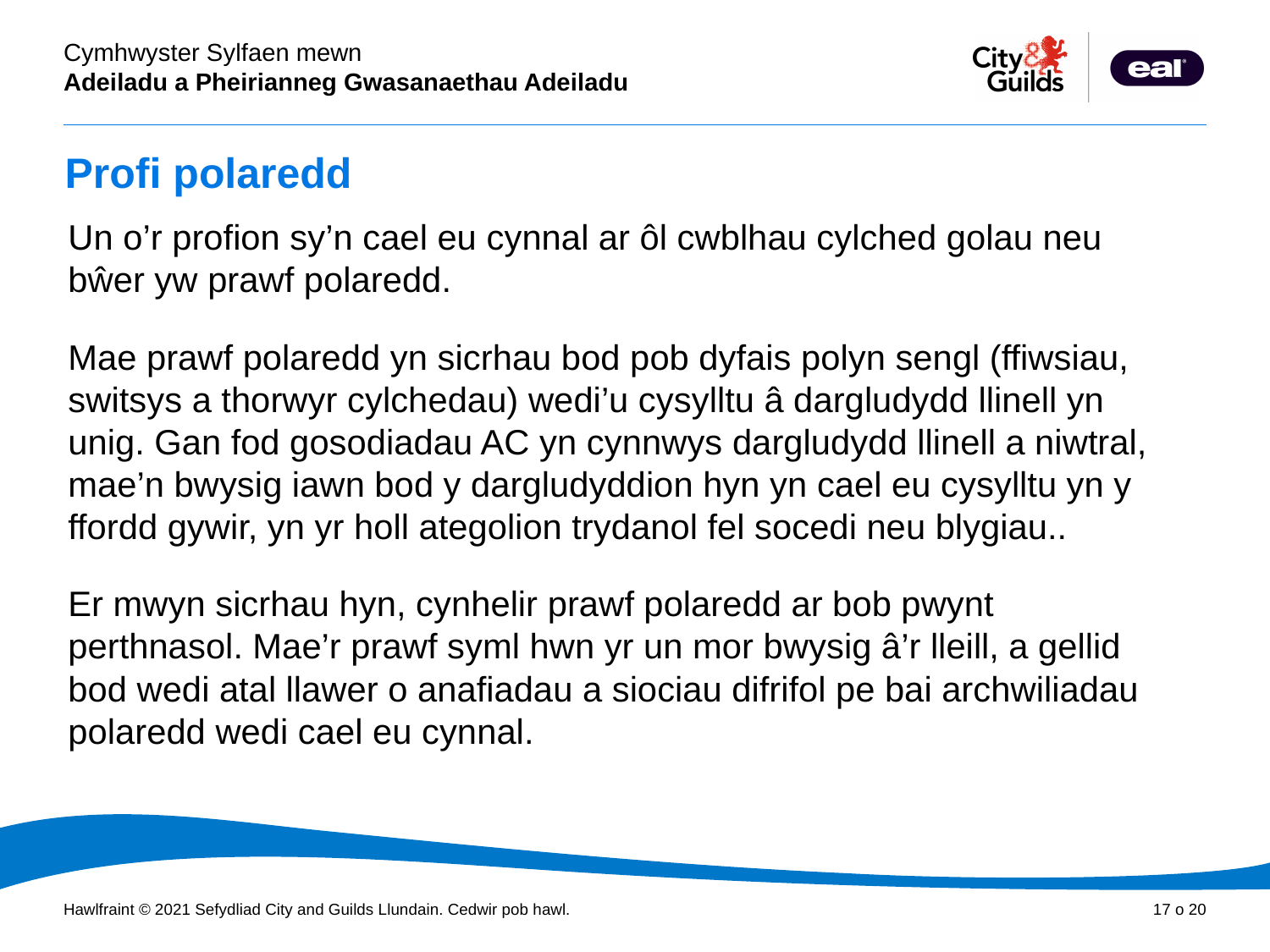

# Profi polaredd
Un o’r profion sy’n cael eu cynnal ar ôl cwblhau cylched golau neu bŵer yw prawf polaredd.
Mae prawf polaredd yn sicrhau bod pob dyfais polyn sengl (ffiwsiau, switsys a thorwyr cylchedau) wedi’u cysylltu â dargludydd llinell yn unig. Gan fod gosodiadau AC yn cynnwys dargludydd llinell a niwtral, mae’n bwysig iawn bod y dargludyddion hyn yn cael eu cysylltu yn y ffordd gywir, yn yr holl ategolion trydanol fel socedi neu blygiau..
Er mwyn sicrhau hyn, cynhelir prawf polaredd ar bob pwynt perthnasol. Mae’r prawf syml hwn yr un mor bwysig â’r lleill, a gellid bod wedi atal llawer o anafiadau a siociau difrifol pe bai archwiliadau polaredd wedi cael eu cynnal.